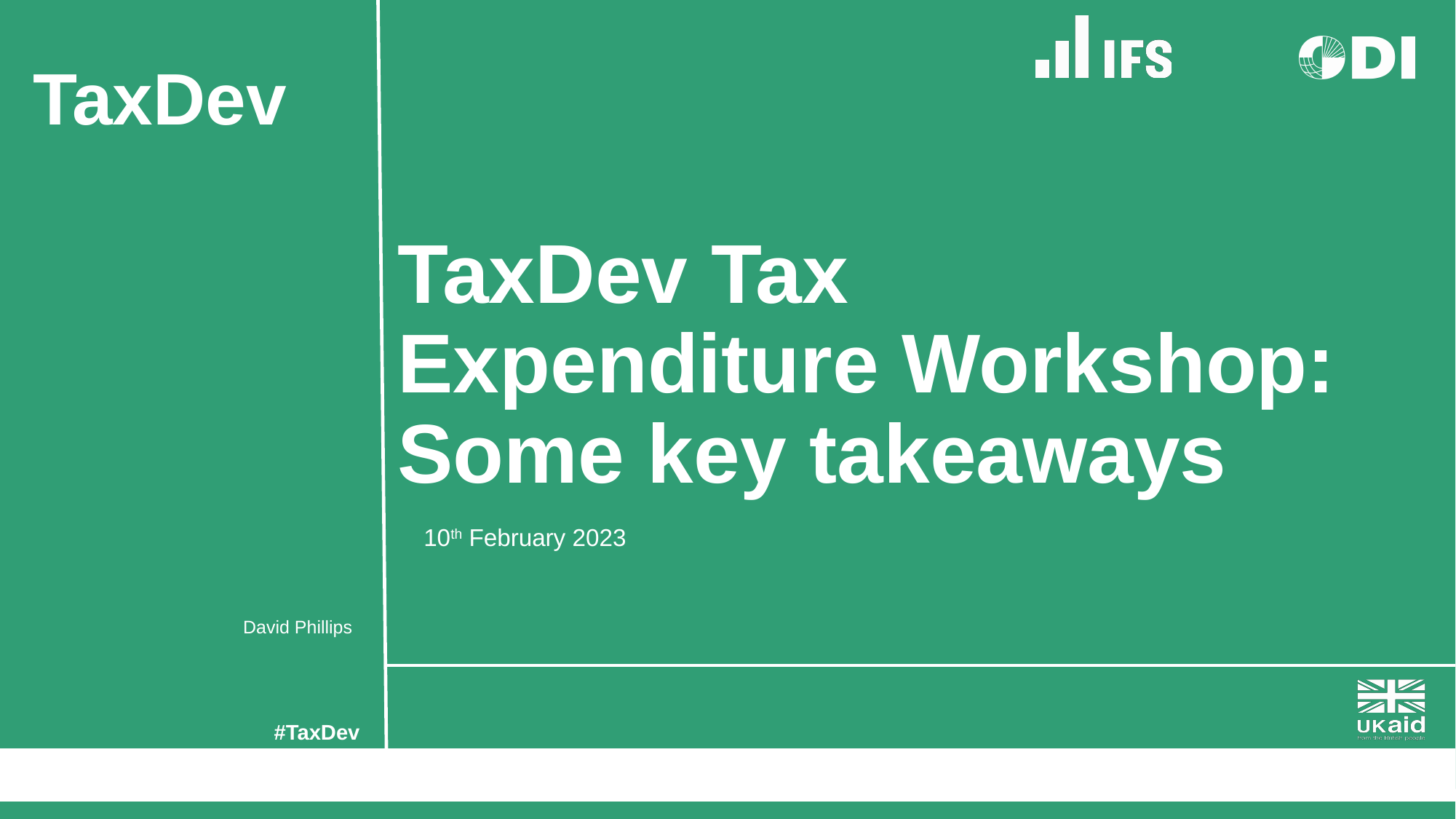

# TaxDev Tax Expenditure Workshop: Some key takeaways
David Phillips
10th February 2023